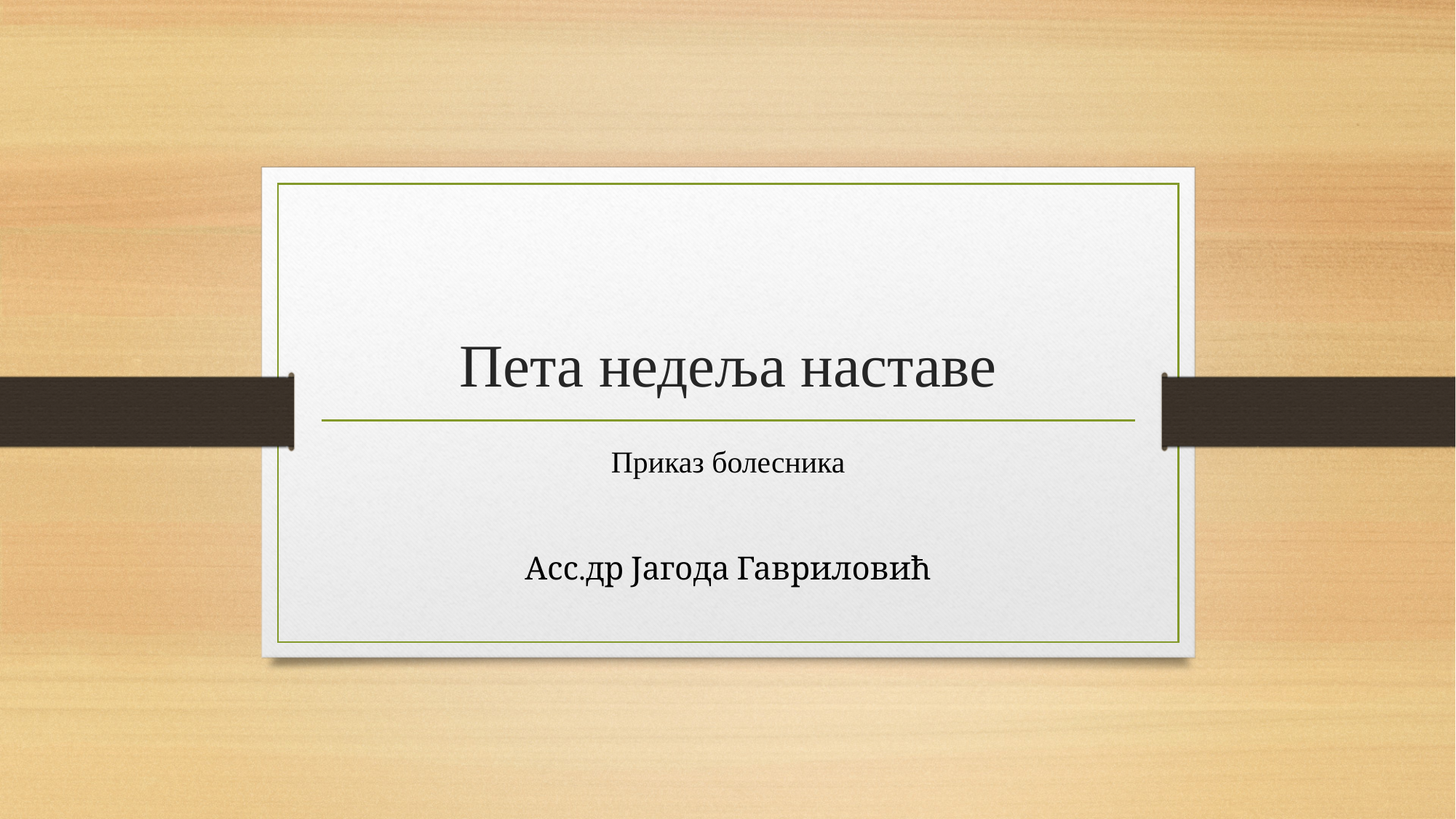

# Пета недеља наставе
Приказ болесника

Асс.др Јагода Гавриловић